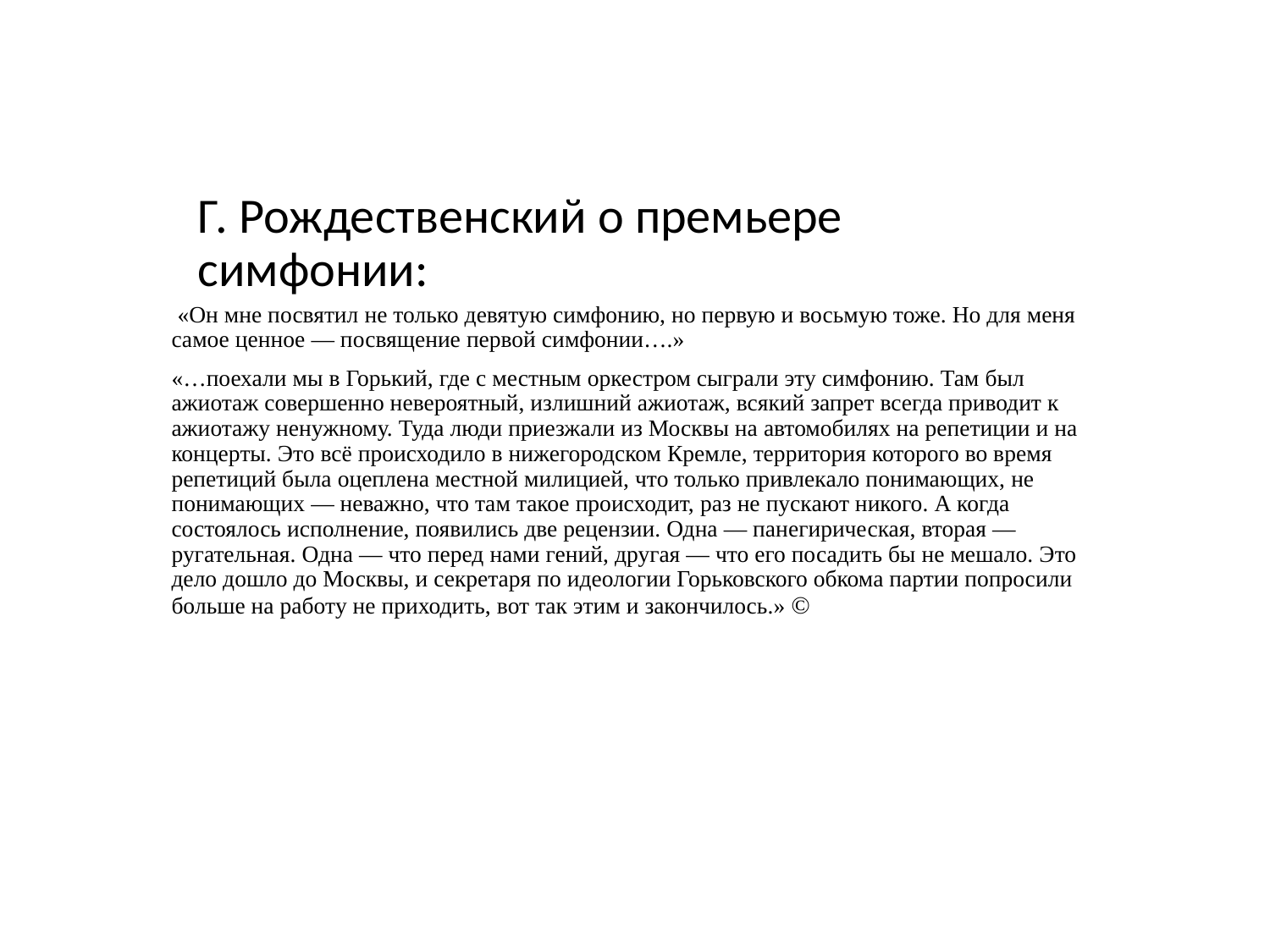

# Г. Рождественский о премьере симфонии:
 «Он мне посвятил не только девятую симфонию, но первую и восьмую тоже. Но для меня самое ценное — посвящение первой симфонии….»
«…поехали мы в Горький, где с местным оркестром сыграли эту симфонию. Там был ажиотаж совершенно невероятный, излишний ажиотаж, всякий запрет всегда приводит к ажиотажу ненужному. Туда люди приезжали из Москвы на автомобилях на репетиции и на концерты. Это всё происходило в нижегородском Кремле, территория которого во время репетиций была оцеплена местной милицией, что только привлекало понимающих, не понимающих — неважно, что там такое происходит, раз не пускают никого. А когда состоялось исполнение, появились две рецензии. Одна — панегирическая, вторая — ругательная. Одна — что перед нами гений, другая — что его посадить бы не мешало. Это дело дошло до Москвы, и секретаря по идеологии Горьковского обкома партии попросили больше на работу не приходить, вот так этим и закончилось.» ©